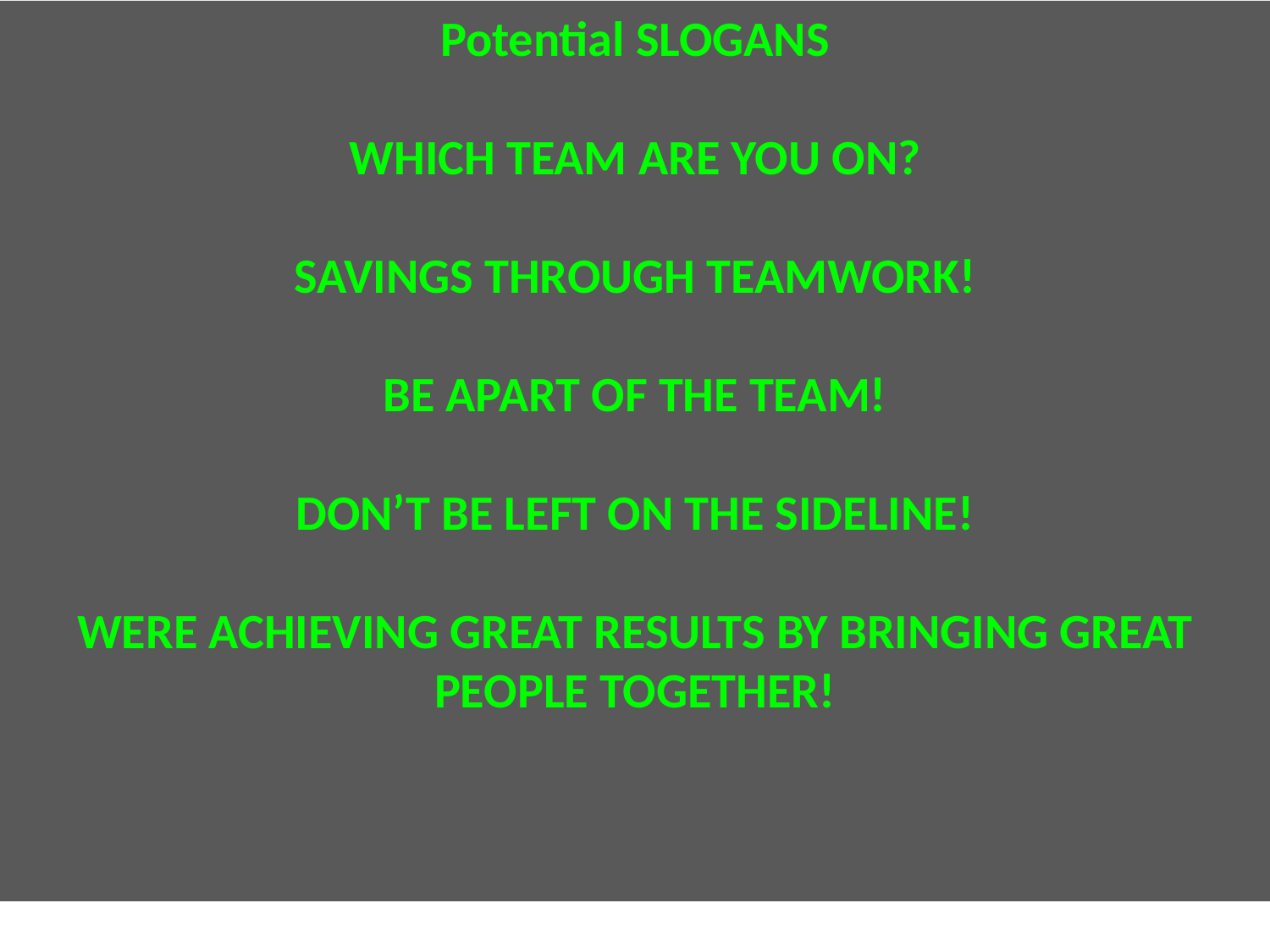

Potential SLOGANS

WHICH TEAM ARE YOU ON?

SAVINGS THROUGH TEAMWORK!

BE APART OF THE TEAM!

DON’T BE LEFT ON THE SIDELINE!

WERE ACHIEVING GREAT RESULTS BY BRINGING GREAT PEOPLE TOGETHER!